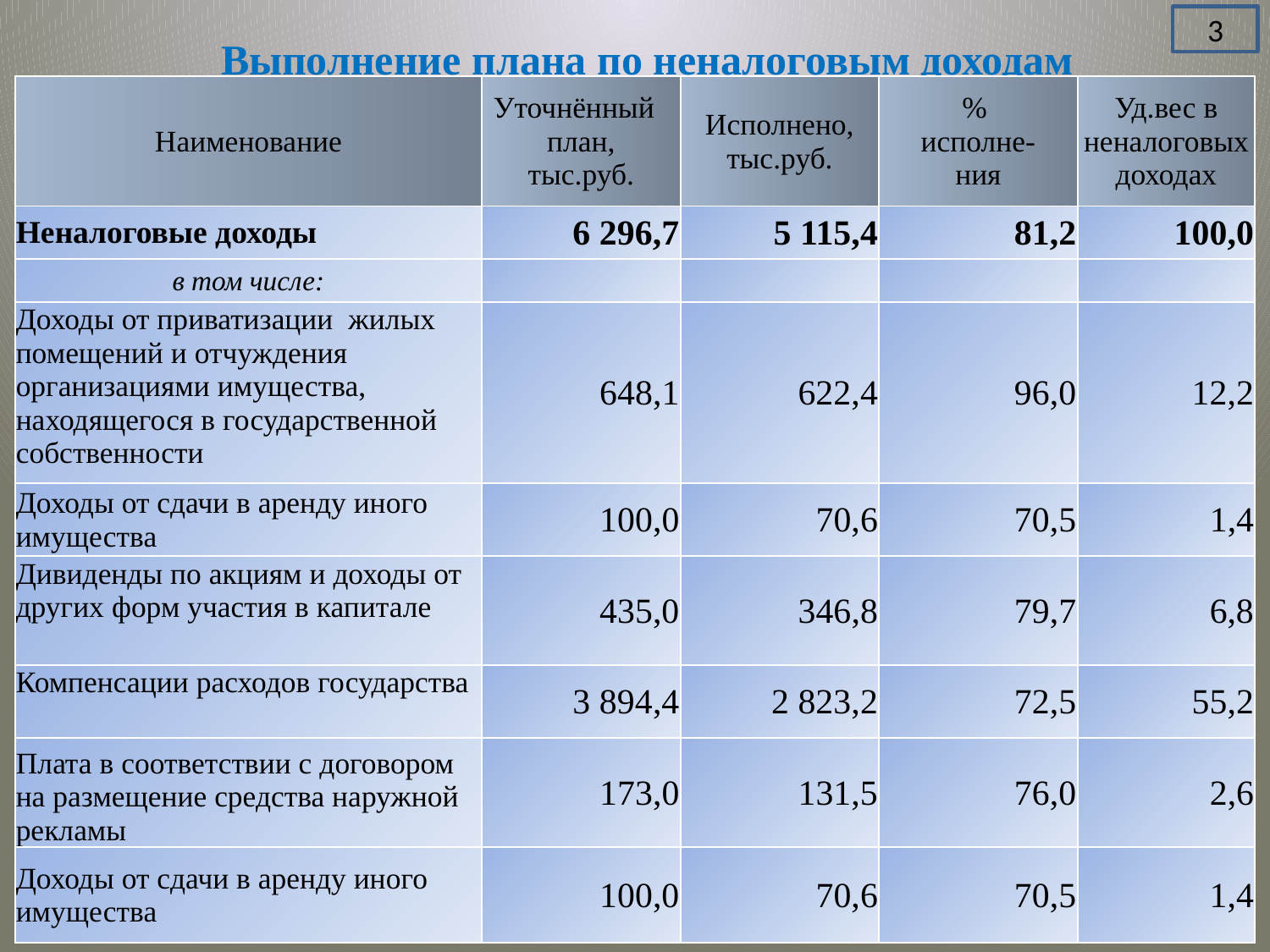

3
# Выполнение плана по неналоговым доходам
| Наименование | Уточнённый план, тыс.руб. | Исполнено, тыс.руб. | % исполне- ния | Уд.вес в неналоговых доходах |
| --- | --- | --- | --- | --- |
| Неналоговые доходы | 6 296,7 | 5 115,4 | 81,2 | 100,0 |
| в том числе: |  |  |  |  |
| Доходы от приватизации жилых помещений и отчуждения организациями имущества, находящегося в государственной собственности | 648,1 | 622,4 | 96,0 | 12,2 |
| Доходы от сдачи в аренду иного имущества | 100,0 | 70,6 | 70,5 | 1,4 |
| Дивиденды по акциям и доходы от других форм участия в капитале | 435,0 | 346,8 | 79,7 | 6,8 |
| Компенсации расходов государства | 3 894,4 | 2 823,2 | 72,5 | 55,2 |
| Плата в соответствии с договором на размещение средства наружной рекламы | 173,0 | 131,5 | 76,0 | 2,6 |
| Доходы от сдачи в аренду иного имущества | 100,0 | 70,6 | 70,5 | 1,4 |
| Неналоговые доходы | 2 596,8 | 2 252,8 | 2 367,5 | 91,2 |
| --- | --- | --- | --- | --- |
| в том числе: |  |  |  |  |
| Компенсации расходов государства | 1 012,5 | 935,2 | 1 181,0 | 116,6 |
| Дивиденды по акциям и доходы от других форм участия в капитале | 694,4 | 586,9 | 416,3 | 60,0 |
| Доходы от сдачи в аренду земельных участков | 111,9 | 132,7 | 254,9 | 227,8 |
| Доходы от продажи земельных участков | 1,6 | 0,1 |  | 0,0 |
| Доходы от сдачи в аренду иного имущества | 42,6 | 43,0 | 52,0 | 122,1 |
| Доходы от приватизации жилых помещений и отчуждения организациями имущества, находящегося в государственной собственности | 266,4 | 216,3 | 188,3 | 70,7 |